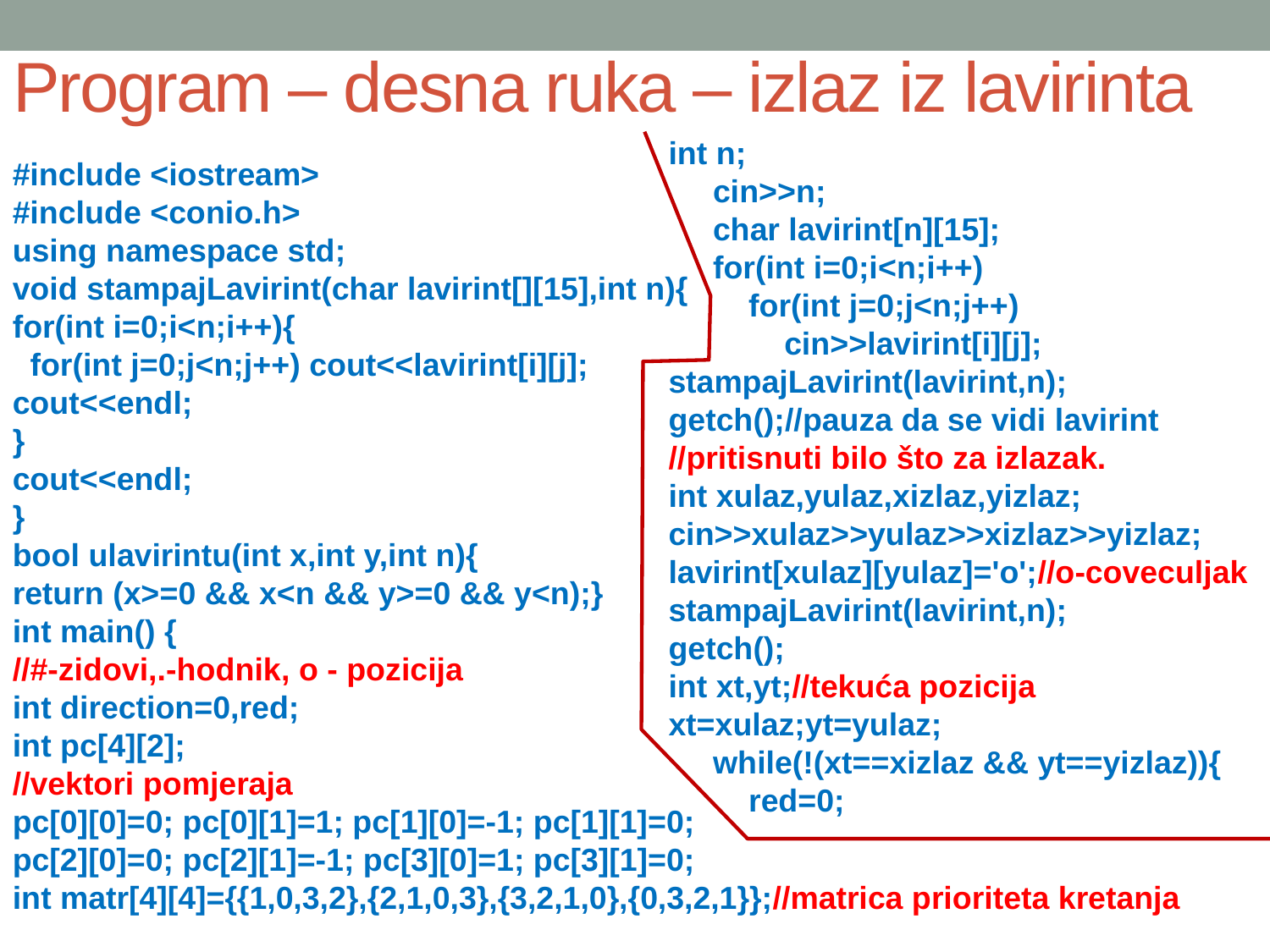

# Program – desna ruka – izlaz iz lavirinta
int n;
     cin>>n;
     char lavirint[n][15];
     for(int i=0;i<n;i++)
         for(int j=0;j<n;j++)
             cin>>lavirint[i][j];
stampajLavirint(lavirint,n);
getch();//pauza da se vidi lavirint
//pritisnuti bilo što za izlazak.
int xulaz,yulaz,xizlaz,yizlaz;
cin>>xulaz>>yulaz>>xizlaz>>yizlaz;
lavirint[xulaz][yulaz]='o';//o-coveculjak
stampajLavirint(lavirint,n);
getch();
int xt,yt;//tekuća pozicija
xt=xulaz;yt=yulaz;
     while(!(xt==xizlaz && yt==yizlaz)){
         red=0;

#include <iostream>
#include <conio.h>
using namespace std;
void stampajLavirint(char lavirint[][15],int n){
for(int i=0;i<n;i++){
  for(int j=0;j<n;j++) cout<<lavirint[i][j];
cout<<endl;
}
cout<<endl;
}
bool ulavirintu(int x,int y,int n){
return (x>=0 && x<n && y>=0 && y<n);}
int main() {
//#-zidovi,.-hodnik, o - pozicija
int direction=0,red;
int pc[4][2];
//vektori pomjeraja
pc[0][0]=0; pc[0][1]=1; pc[1][0]=-1; pc[1][1]=0;
pc[2][0]=0; pc[2][1]=-1; pc[3][0]=1; pc[3][1]=0;
int matr[4][4]={{1,0,3,2},{2,1,0,3},{3,2,1,0},{0,3,2,1}};//matrica prioriteta kretanja